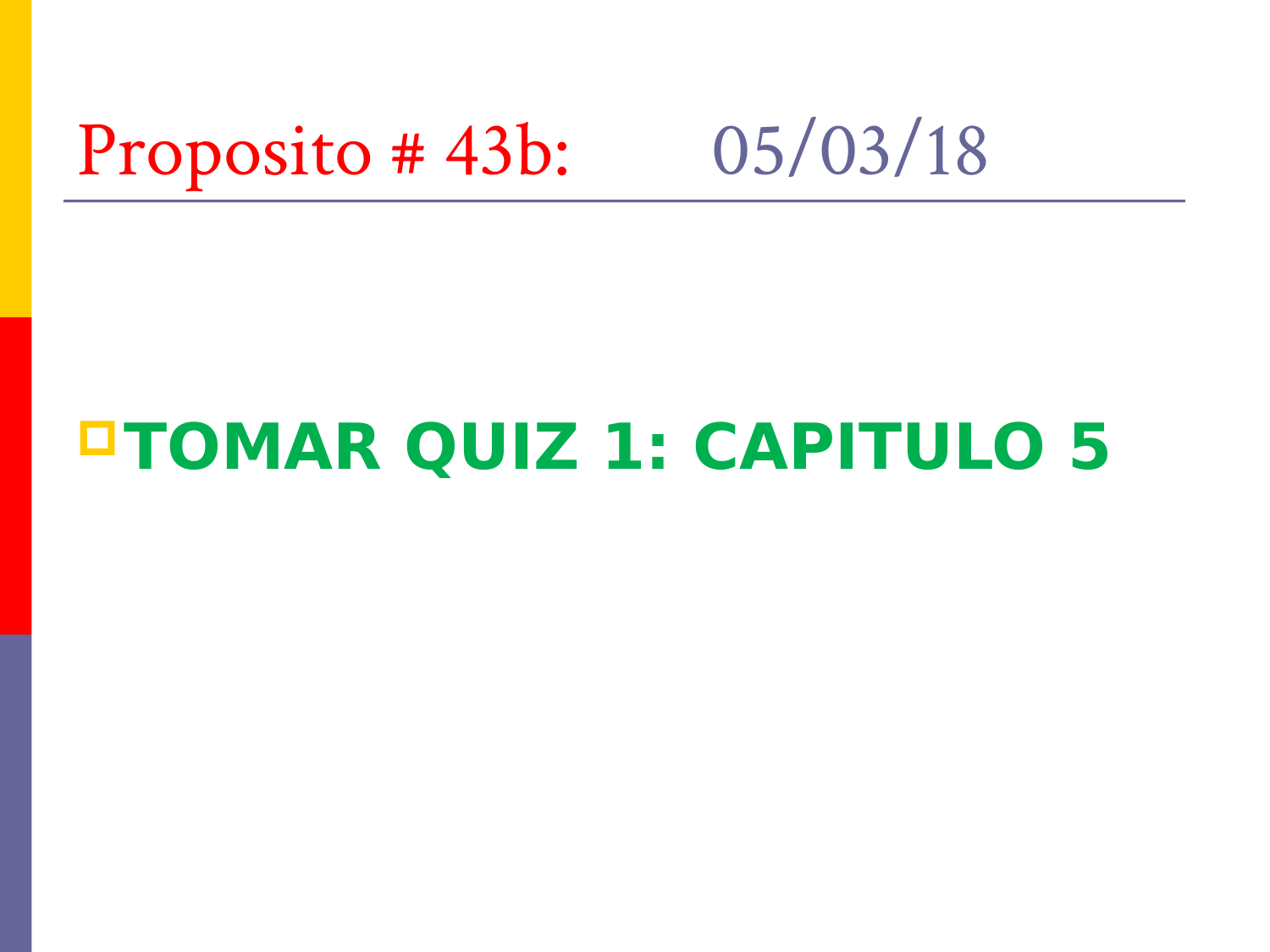

# Proposito # 43b:		05/03/18

TOMAR QUIZ 1: CAPITULO 5